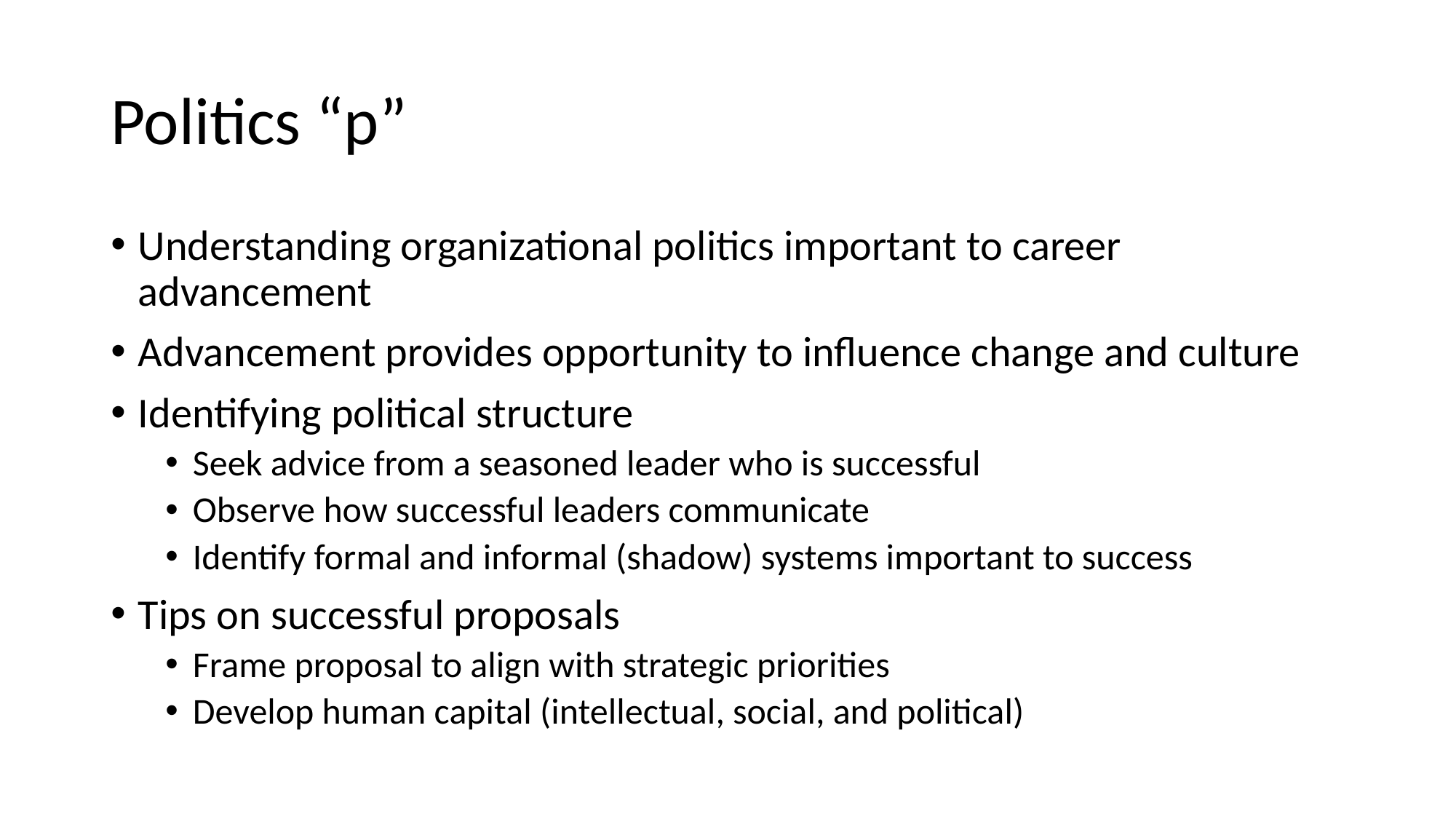

# Politics “p”
Understanding organizational politics important to career advancement
Advancement provides opportunity to influence change and culture
Identifying political structure
Seek advice from a seasoned leader who is successful
Observe how successful leaders communicate
Identify formal and informal (shadow) systems important to success
Tips on successful proposals
Frame proposal to align with strategic priorities
Develop human capital (intellectual, social, and political)